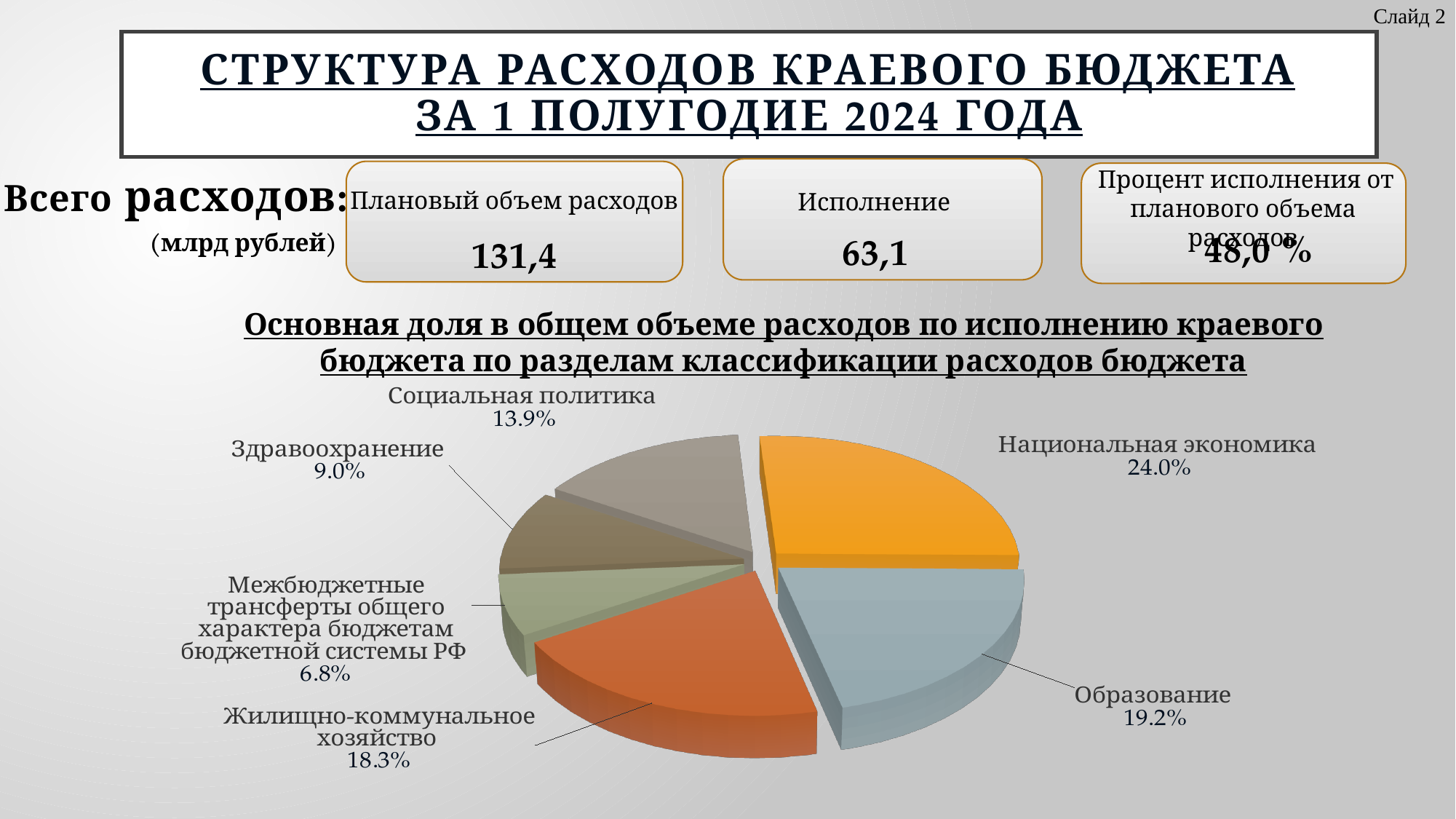

Слайд 2
# Структура расходов краевого бюджета за 1 полугодие 2024 года
 Процент исполнения от планового объема расходов

Всего расходов:

Плановый объем расходов
Исполнение
48,0 %
(млрд рублей)
63,1
131,4
Основная доля в общем объеме расходов по исполнению краевого бюджета по разделам классификации расходов бюджета

[unsupported chart]